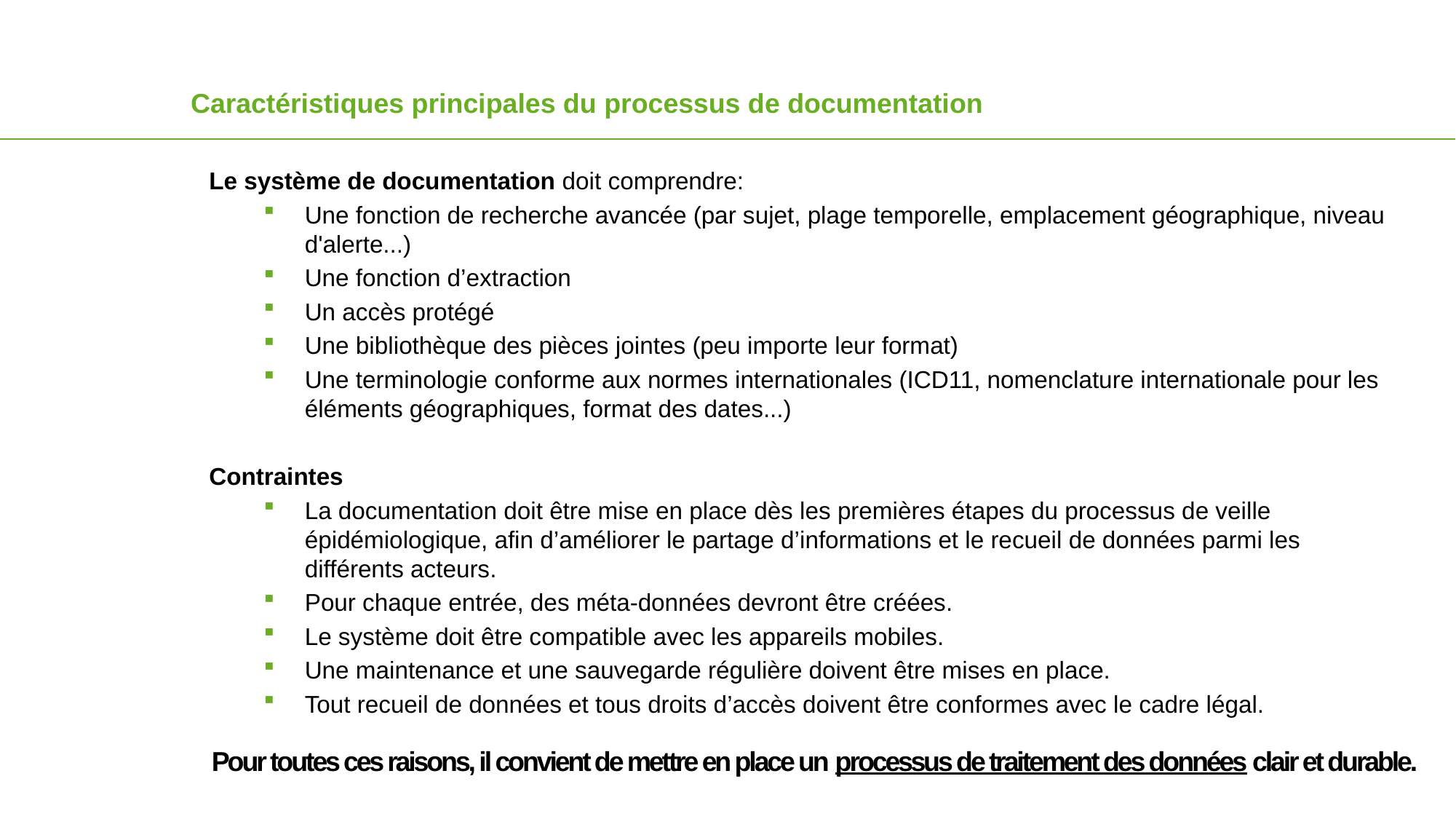

Caractéristiques principales du processus de documentation
Le système de documentation doit comprendre:
Une fonction de recherche avancée (par sujet, plage temporelle, emplacement géographique, niveau d'alerte...)
Une fonction d’extraction
Un accès protégé
Une bibliothèque des pièces jointes (peu importe leur format)
Une terminologie conforme aux normes internationales (ICD11, nomenclature internationale pour les éléments géographiques, format des dates...)

Contraintes
La documentation doit être mise en place dès les premières étapes du processus de veille épidémiologique, afin d’améliorer le partage d’informations et le recueil de données parmi les différents acteurs.
Pour chaque entrée, des méta-données devront être créées.
Le système doit être compatible avec les appareils mobiles.
Une maintenance et une sauvegarde régulière doivent être mises en place.
Tout recueil de données et tous droits d’accès doivent être conformes avec le cadre légal.

Pour toutes ces raisons, il convient de mettre en place un processus de traitement des données clair et durable.